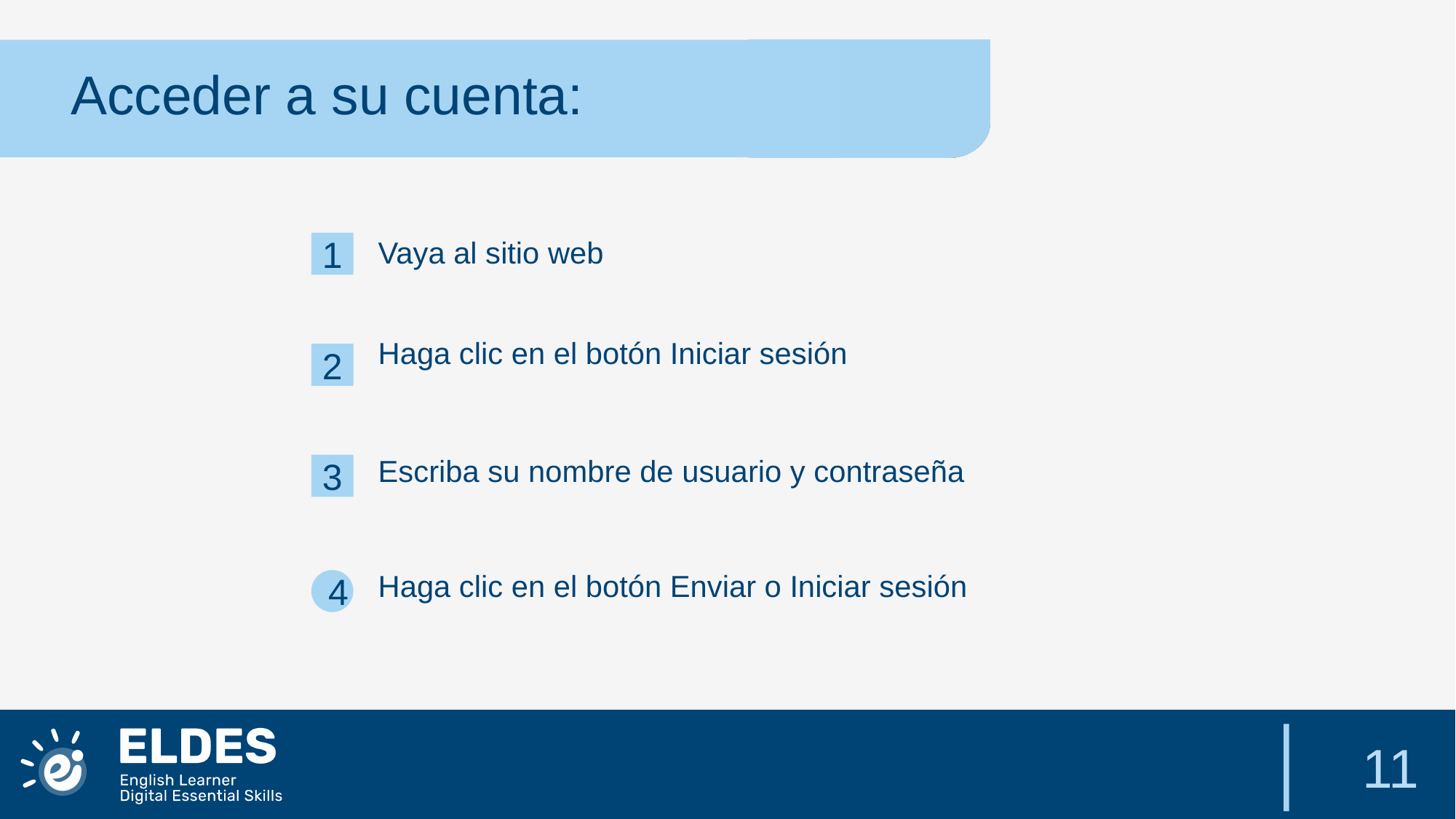

Acceder a su cuenta:
1
Vaya al sitio web
Haga clic en el botón Iniciar sesión
2
Escriba su nombre de usuario y contraseña
3
Haga clic en el botón Enviar o Iniciar sesión
4
11